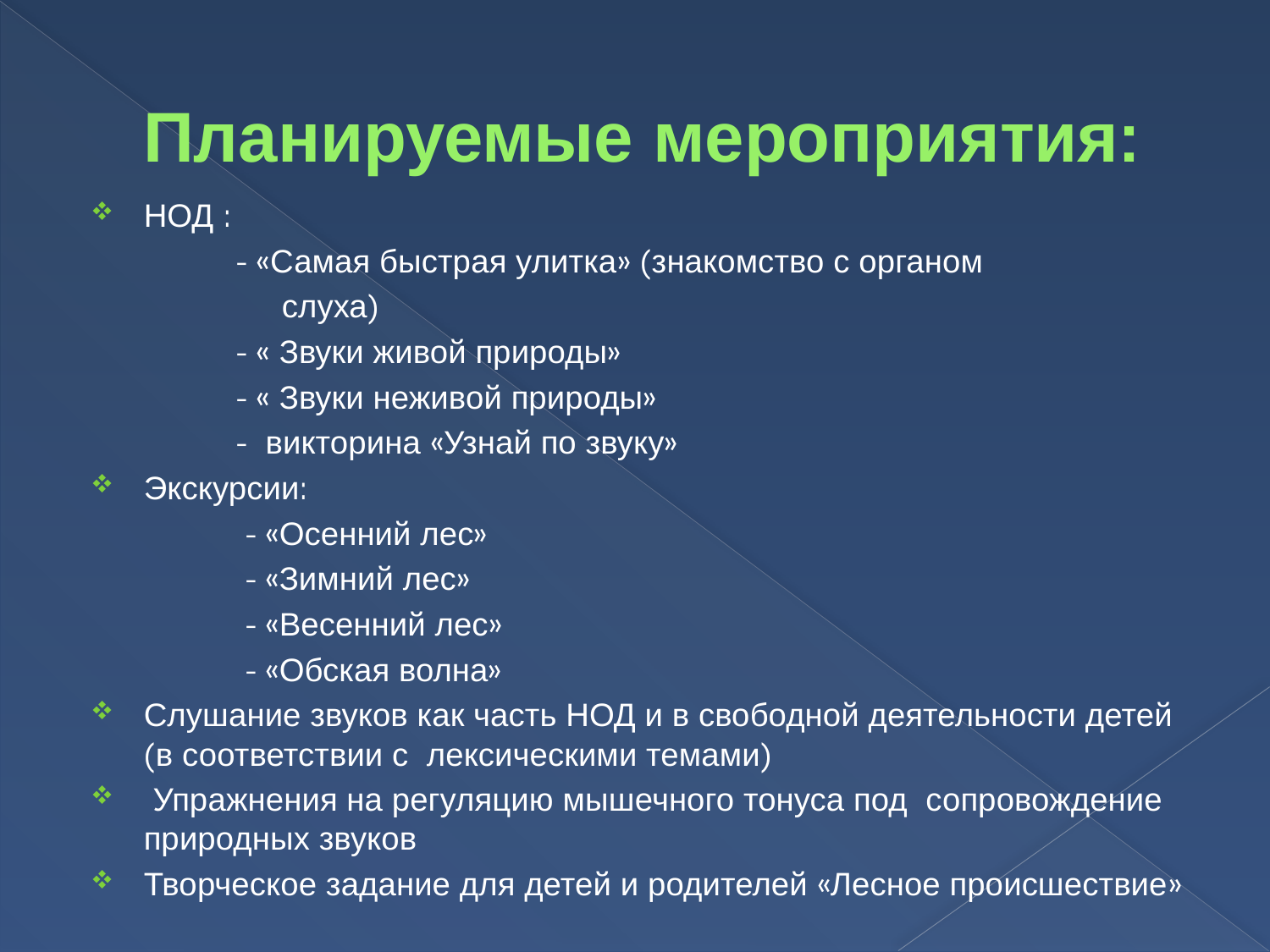

# Планируемые мероприятия:
НОД :
                - «Самая быстрая улитка» (знакомство с органом
                     слуха)
                - « Звуки живой природы»
                - « Звуки неживой природы»
                -  викторина «Узнай по звуку»
Экскурсии:
                 - «Осенний лес»
                 - «Зимний лес»
                 - «Весенний лес»
                 - «Обская волна»
Слушание звуков как часть НОД и в свободной деятельности детей  (в соответствии с  лексическими темами)
 Упражнения на регуляцию мышечного тонуса под  сопровождение природных звуков
Творческое задание для детей и родителей «Лесное происшествие»